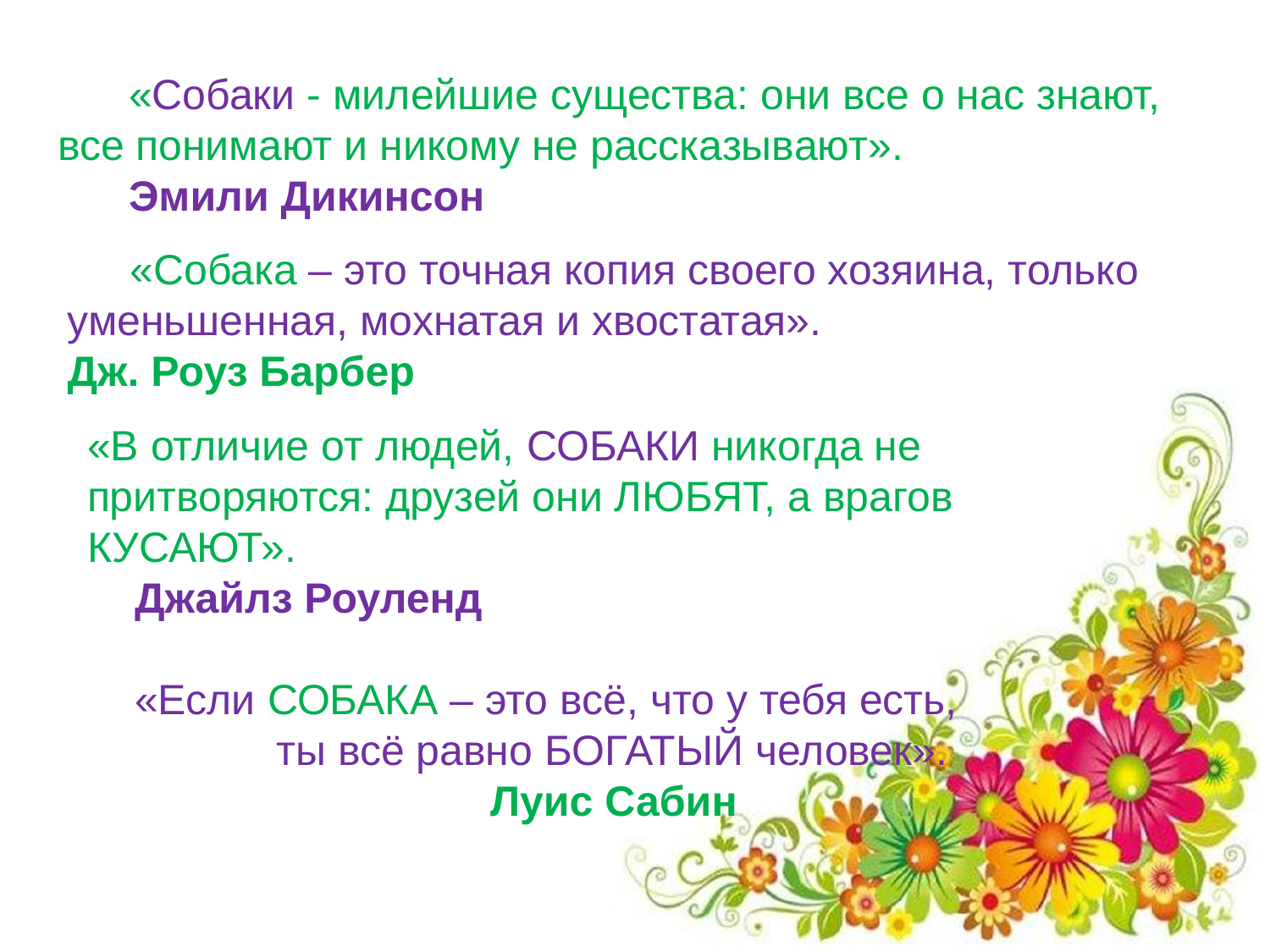

«Собаки - милейшие существа: они все о нас знают, все понимают и никому не рассказывают».                                 Эмили Дикинсон

«Собака – это точная копия своего хозяина, только уменьшенная, мохнатая и хвостатая».                          Дж. Роуз Барбер

«В отличие от людей, СОБАКИ никогда не притворяются: друзей они ЛЮБЯТ, а врагов КУСАЮТ».                                                                        Джайлз Роуленд
                                                                                         «Если СОБАКА – это всё, что у тебя есть,                            ты всё равно БОГАТЫЙ человек».                                               Луис Сабин